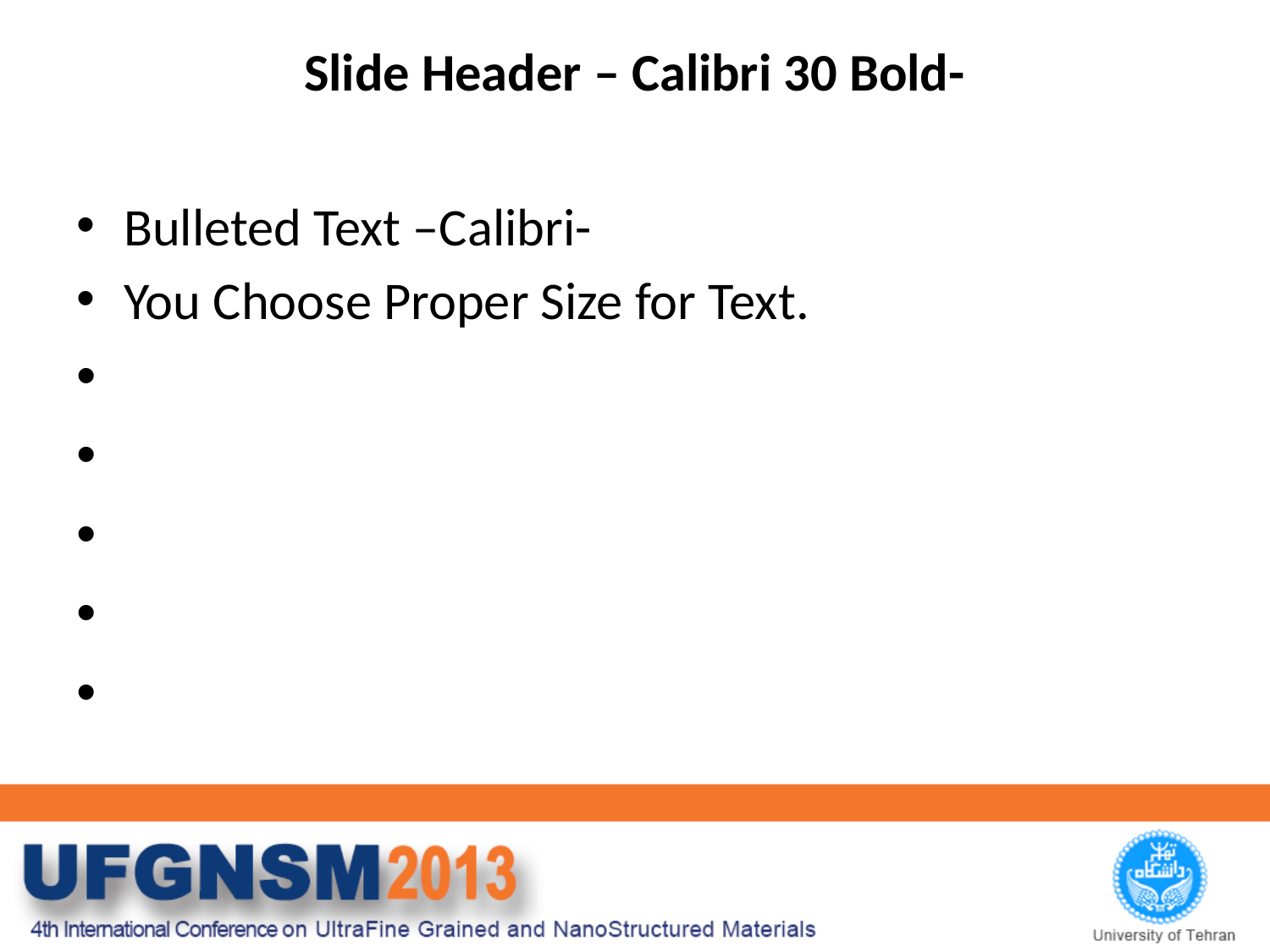

# Slide Header – Calibri 30 Bold-
Bulleted Text –Calibri-
You Choose Proper Size for Text.